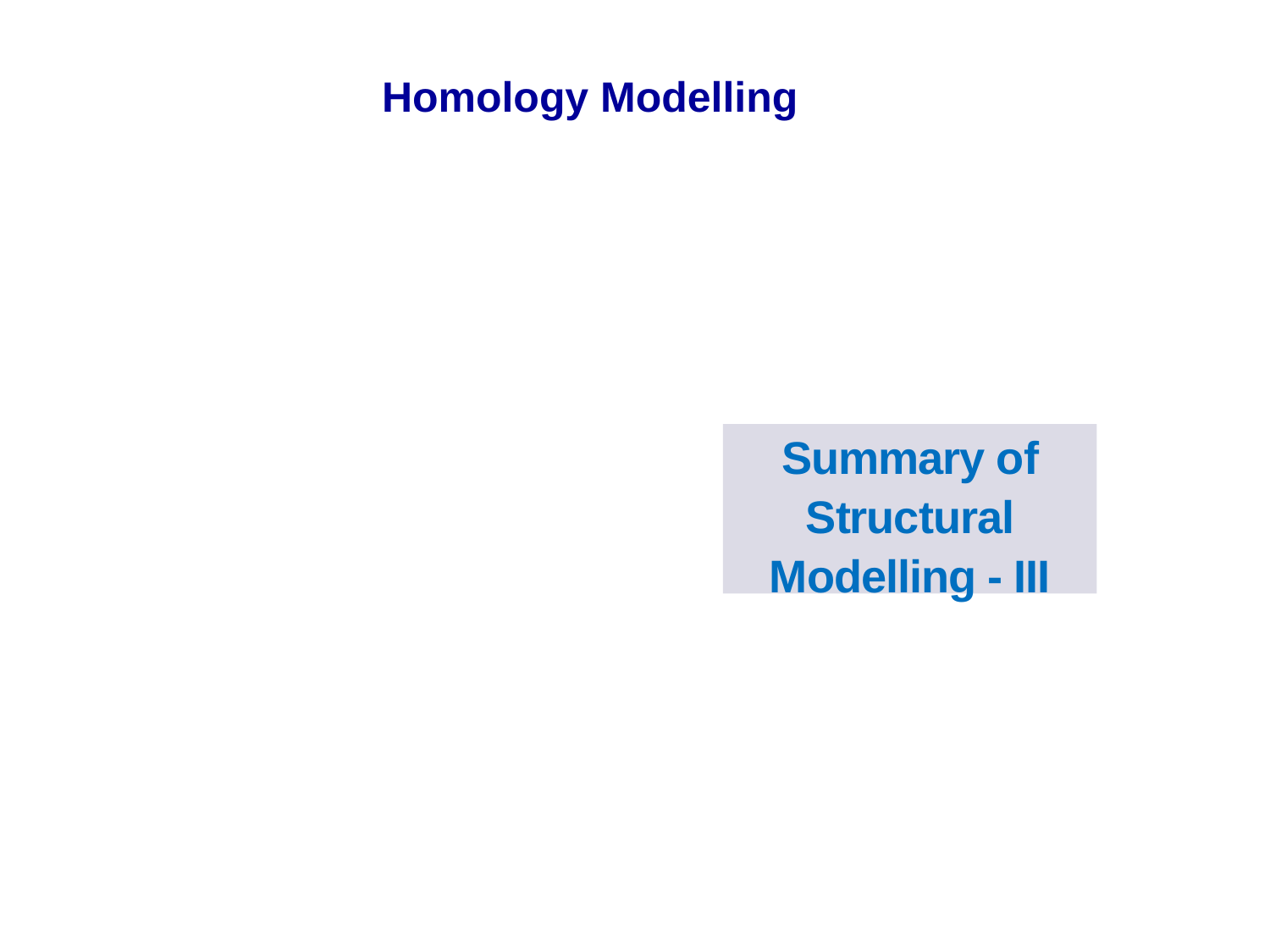

Homology Modelling
Summary of Structural Modelling - III